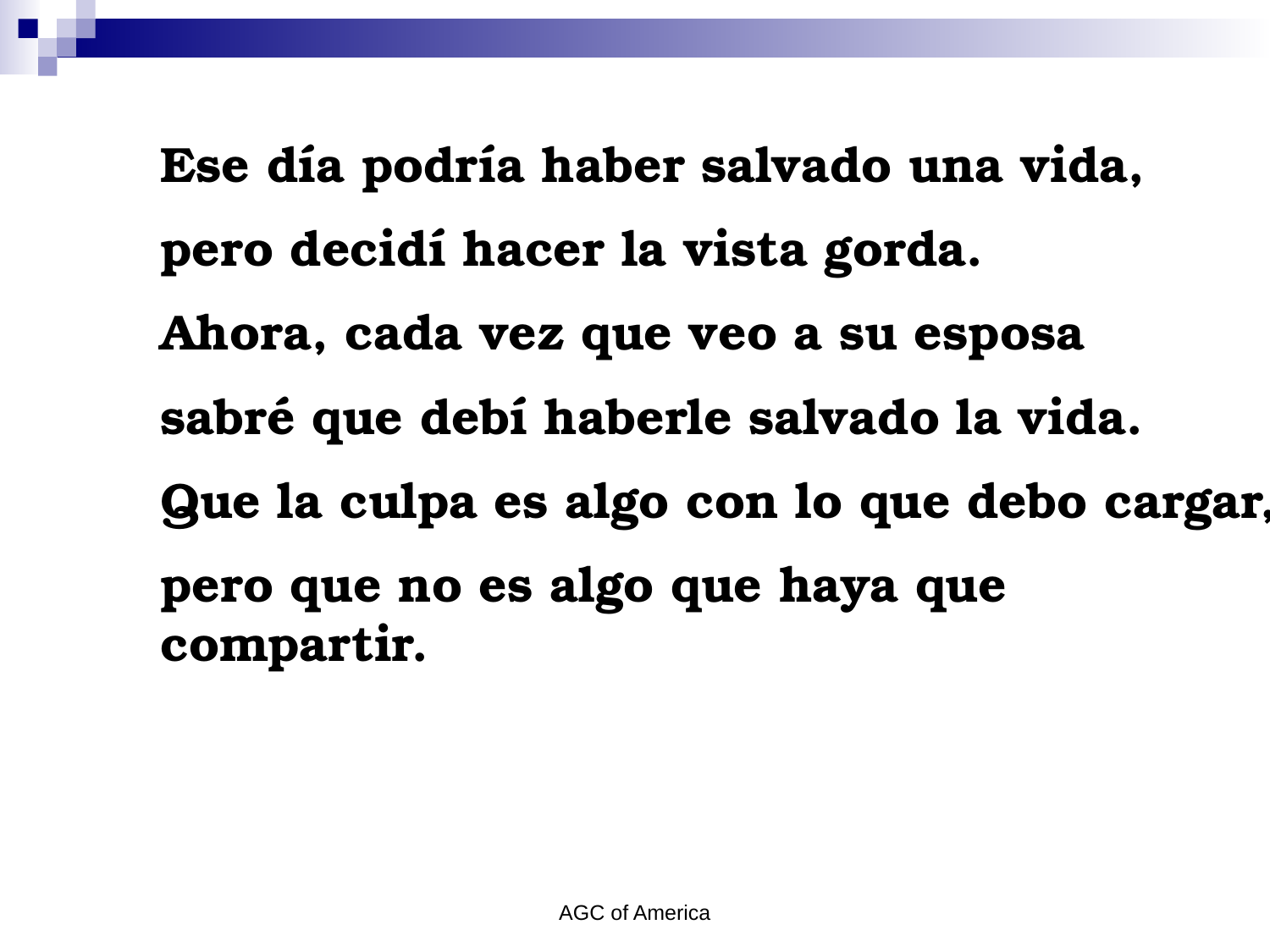

Ese día podría haber salvado una vida,
pero decidí hacer la vista gorda.
Ahora, cada vez que veo a su esposa
sabré que debí haberle salvado la vida.
Que la culpa es algo con lo que debo cargar,
pero que no es algo que haya que compartir.

AGC of America